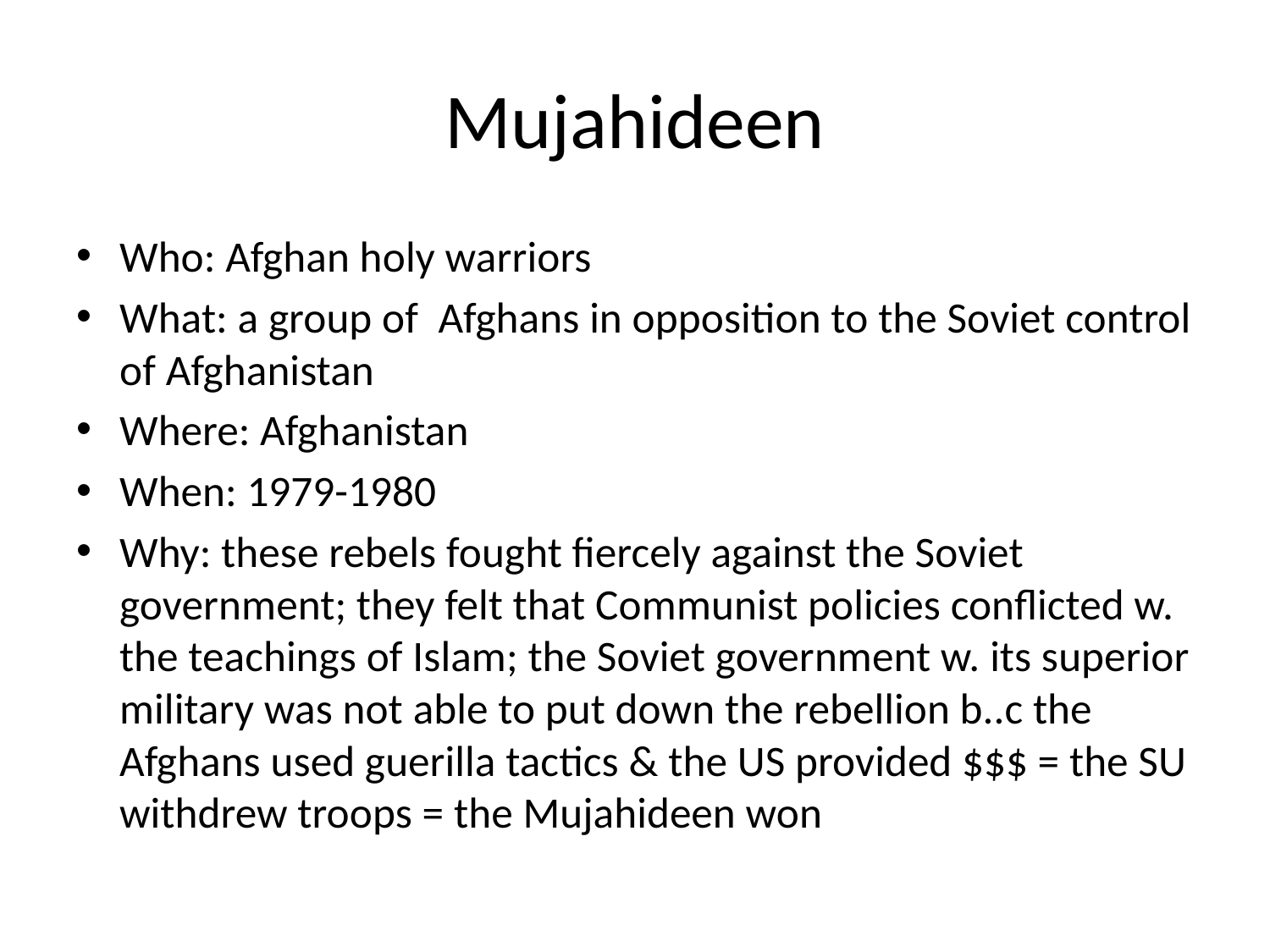

# Mujahideen
Who: Afghan holy warriors
What: a group of  Afghans in opposition to the Soviet control of Afghanistan
Where: Afghanistan
When: 1979-1980
Why: these rebels fought fiercely against the Soviet government; they felt that Communist policies conflicted w. the teachings of Islam; the Soviet government w. its superior military was not able to put down the rebellion b..c the Afghans used guerilla tactics & the US provided $$$ = the SU withdrew troops = the Mujahideen won